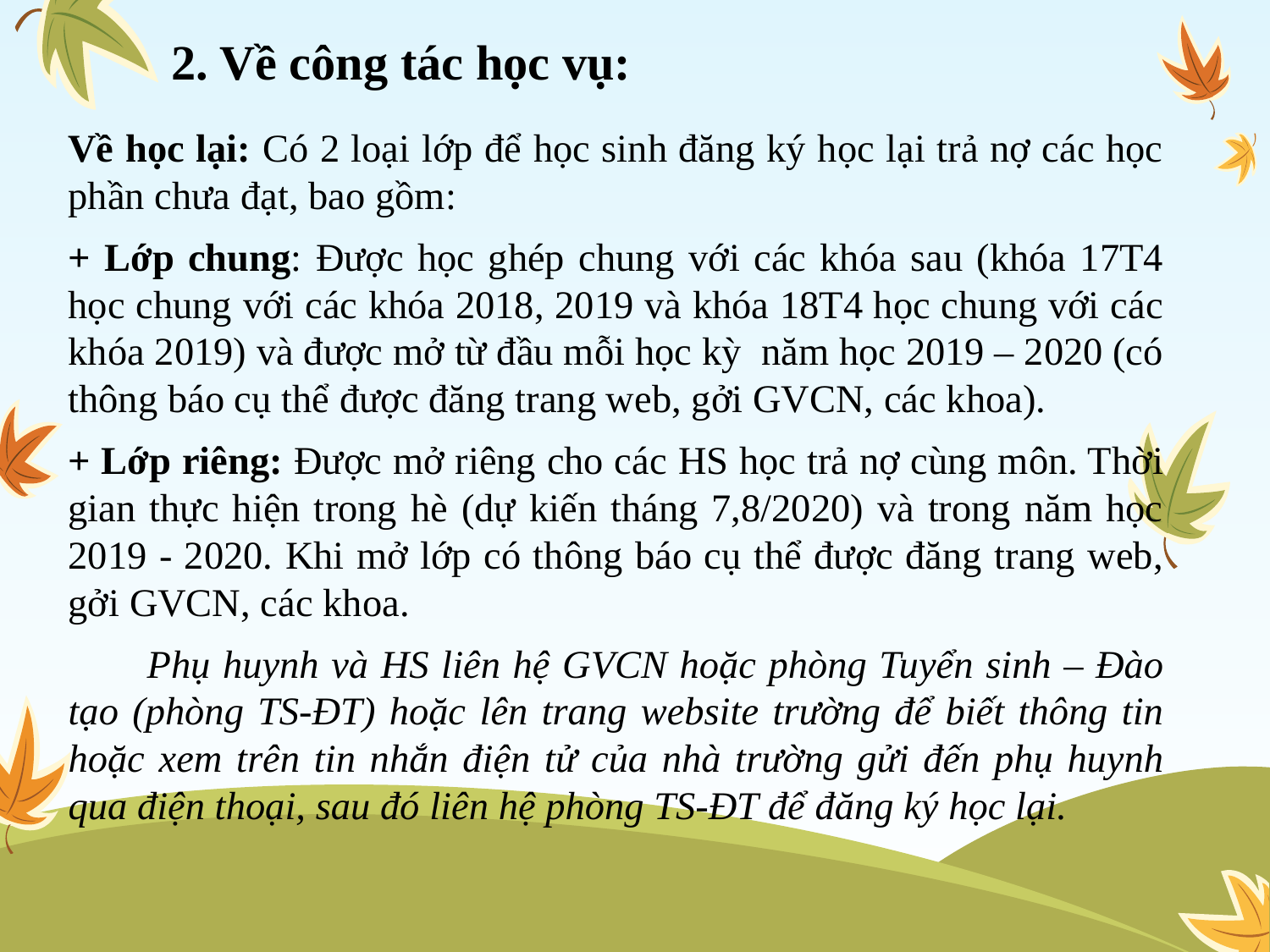

# 2. Về công tác học vụ:
Về học lại: Có 2 loại lớp để học sinh đăng ký học lại trả nợ các học phần chưa đạt, bao gồm:
+ Lớp chung: Được học ghép chung với các khóa sau (khóa 17T4 học chung với các khóa 2018, 2019 và khóa 18T4 học chung với các khóa 2019) và được mở từ đầu mỗi học kỳ  năm học 2019 – 2020 (có thông báo cụ thể được đăng trang web, gởi GVCN, các khoa).
+ Lớp riêng: Được mở riêng cho các HS học trả nợ cùng môn. Thời gian thực hiện trong hè (dự kiến tháng 7,8/2020) và trong năm học 2019 - 2020. Khi mở lớp có thông báo cụ thể được đăng trang web, gởi GVCN, các khoa.
	Phụ huynh và HS liên hệ GVCN hoặc phòng Tuyển sinh – Đào tạo (phòng TS-ĐT) hoặc lên trang website trường để biết thông tin hoặc xem trên tin nhắn điện tử của nhà trường gửi đến phụ huynh qua điện thoại, sau đó liên hệ phòng TS-ĐT để đăng ký học lại.